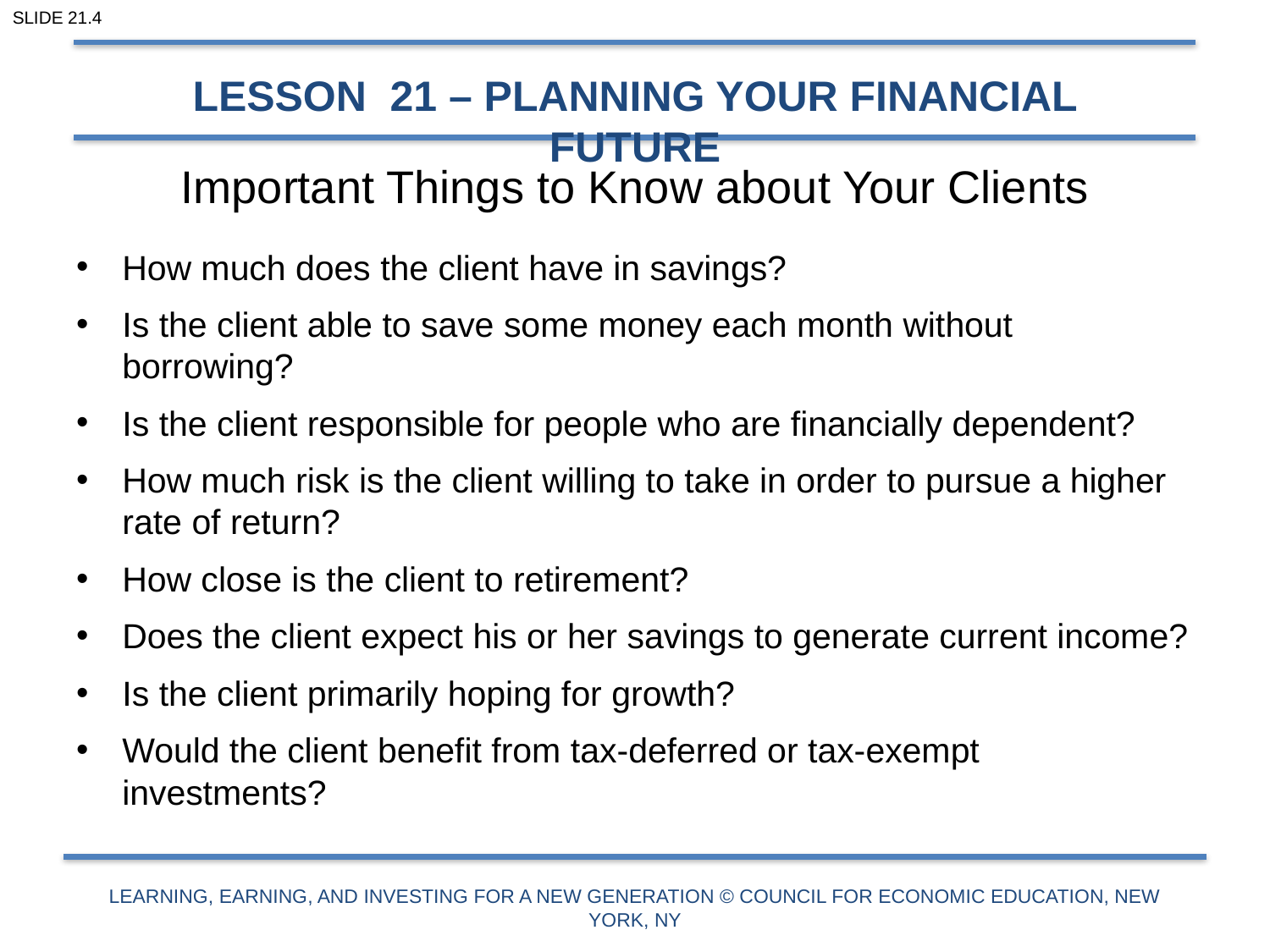

Slide 21.4
Lesson  21 – Planning Your Financial Future
# Important Things to Know about Your Clients
How much does the client have in savings?
Is the client able to save some money each month without borrowing?
Is the client responsible for people who are financially dependent?
How much risk is the client willing to take in order to pursue a higher rate of return?
How close is the client to retirement?
Does the client expect his or her savings to generate current income?
Is the client primarily hoping for growth?
Would the client benefit from tax-deferred or tax-exempt investments?